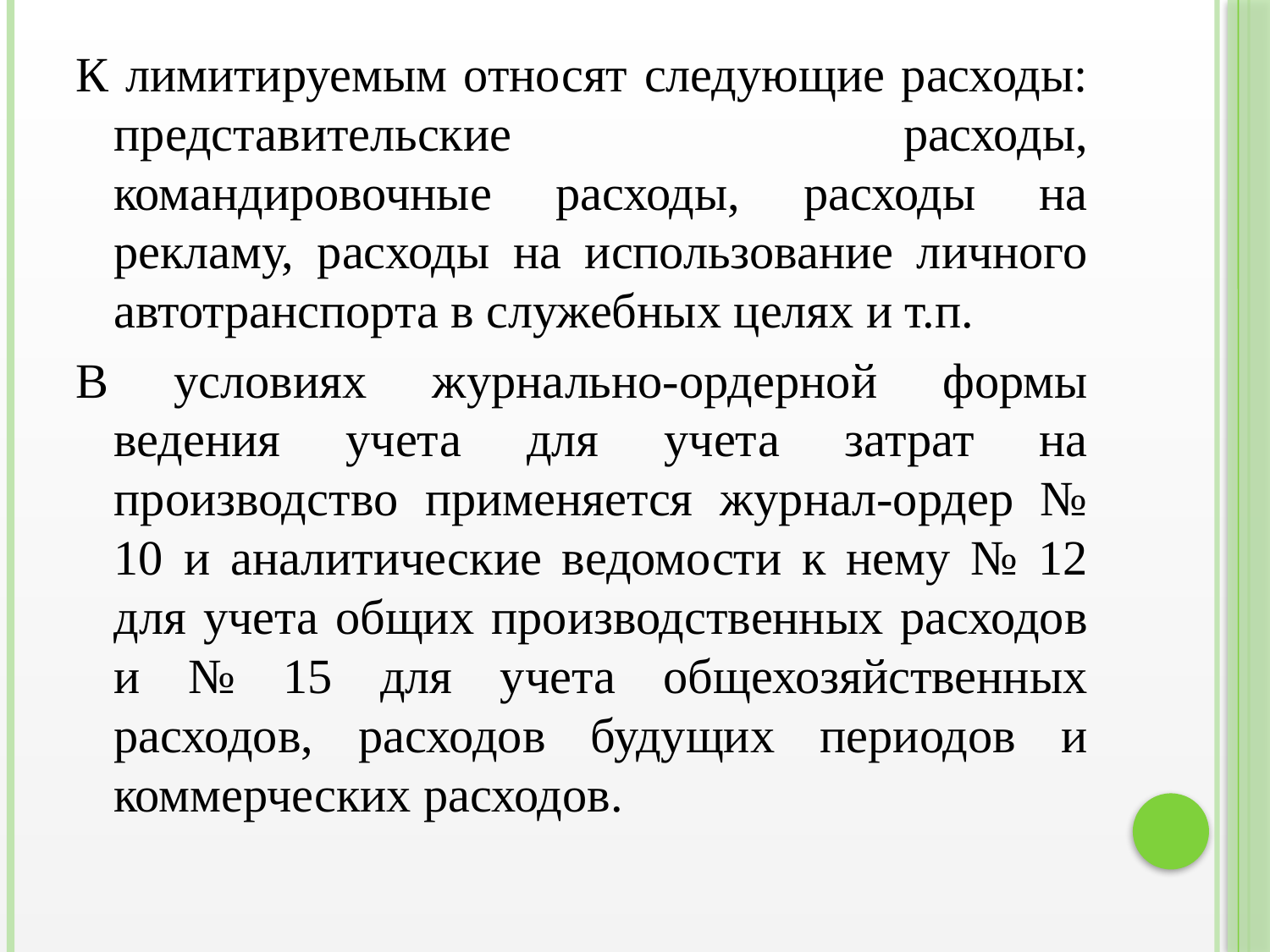

К лимитируемым относят следующие расходы: представительские расходы, командировочные расходы, расходы на рекламу, расходы на использование личного автотранспорта в служебных целях и т.п.
В условиях журнально-ордерной формы ведения учета для учета затрат на производство применяется журнал-ордер № 10 и аналитические ведомости к нему № 12 для учета общих производственных расходов и № 15 для учета общехозяйственных расходов, расходов будущих периодов и коммерческих расходов.